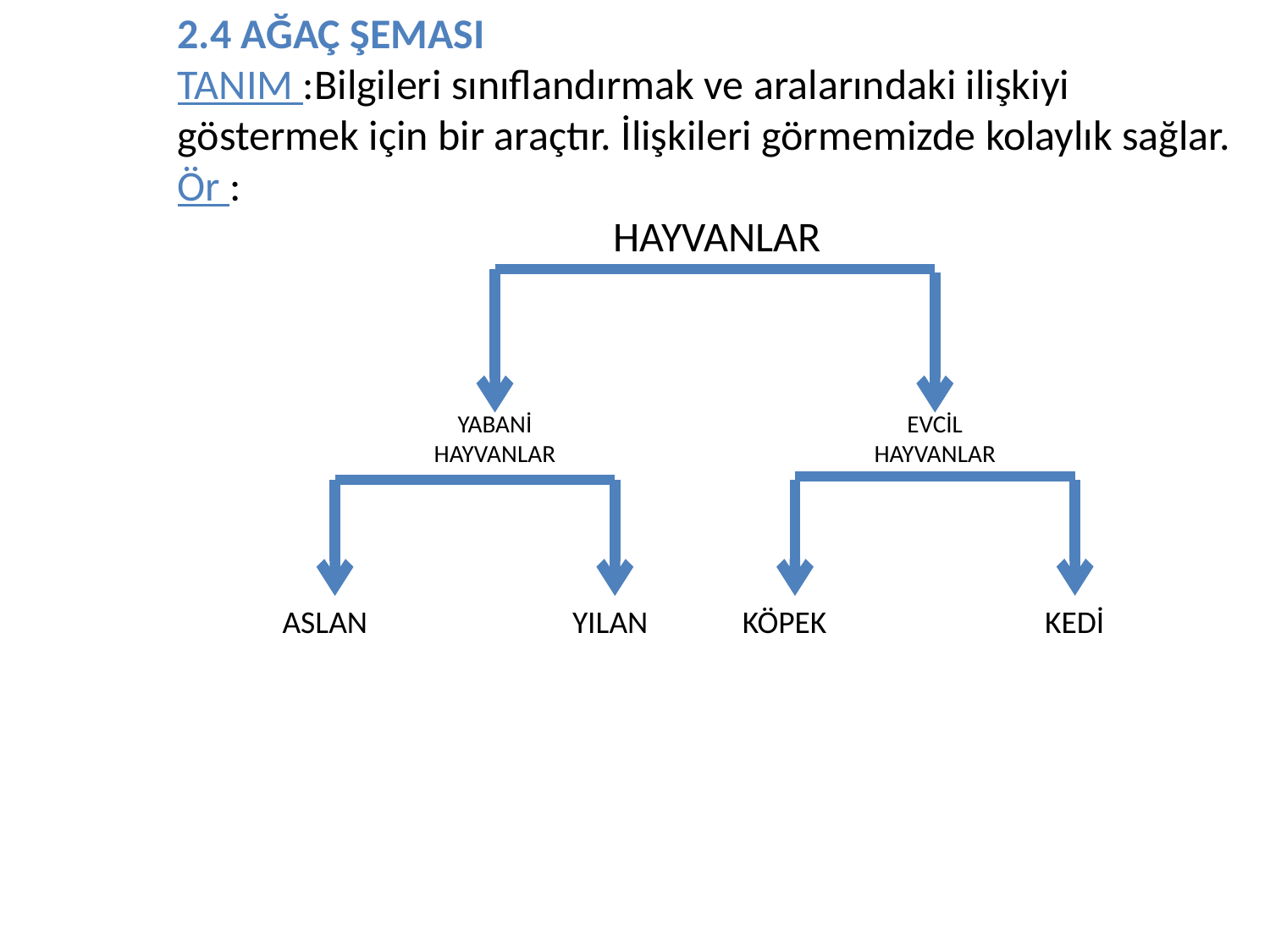

2.4 AĞAÇ ŞEMASI
TANIM :Bilgileri sınıflandırmak ve aralarındaki ilişkiyi göstermek için bir araçtır. İlişkileri görmemizde kolaylık sağlar.
Ör :
HAYVANLAR
YABANİ HAYVANLAR
EVCİL HAYVANLAR

YILAN
KÖPEK
ASLAN
KEDİ